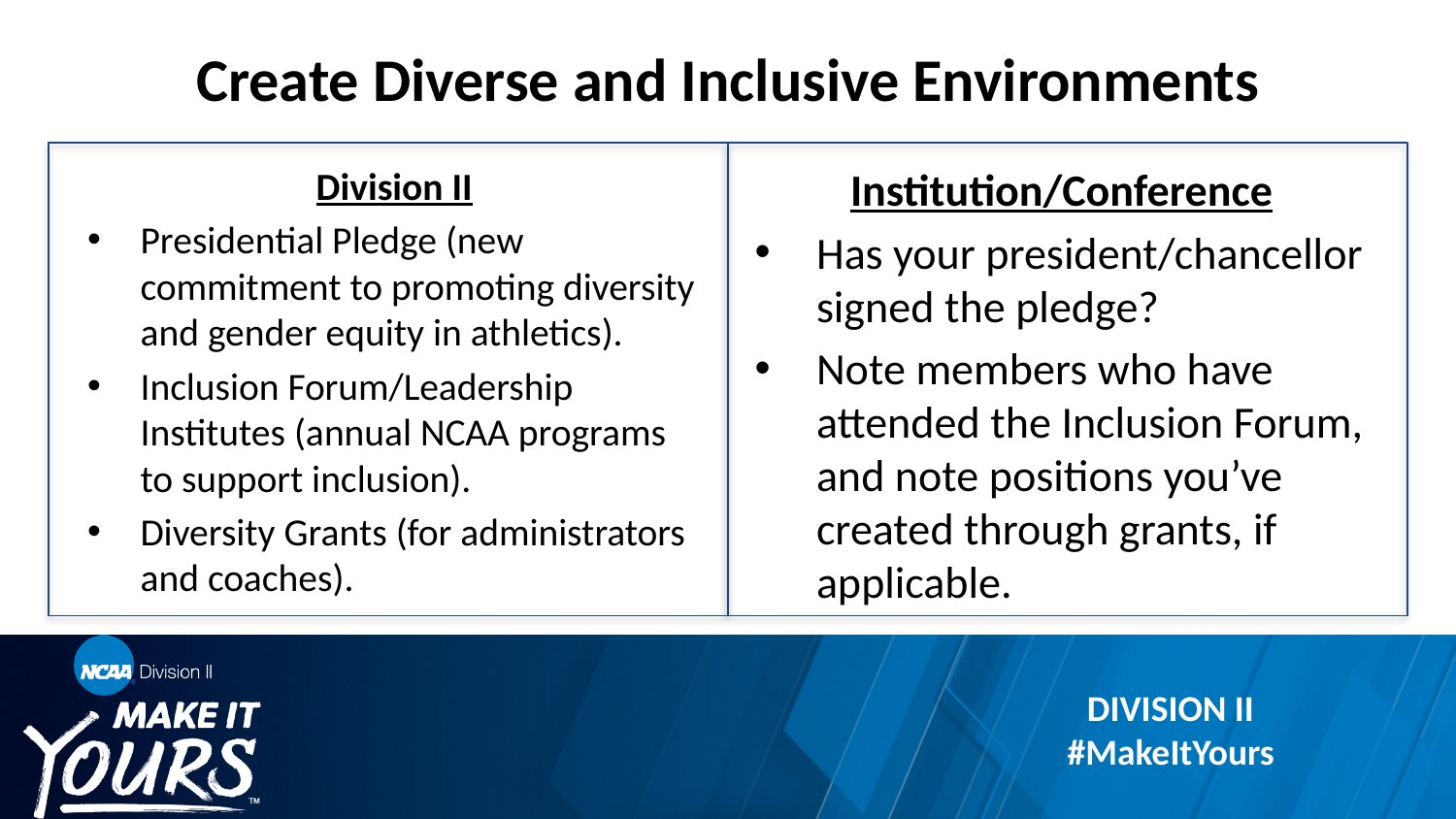

# Create Diverse and Inclusive Environments
Institution/Conference
Has your president/chancellor signed the pledge?
Note members who have attended the Inclusion Forum, and note positions you’ve created through grants, if applicable.
Division II
Presidential Pledge (new commitment to promoting diversity and gender equity in athletics).
Inclusion Forum/Leadership Institutes (annual NCAA programs to support inclusion).
Diversity Grants (for administrators and coaches).